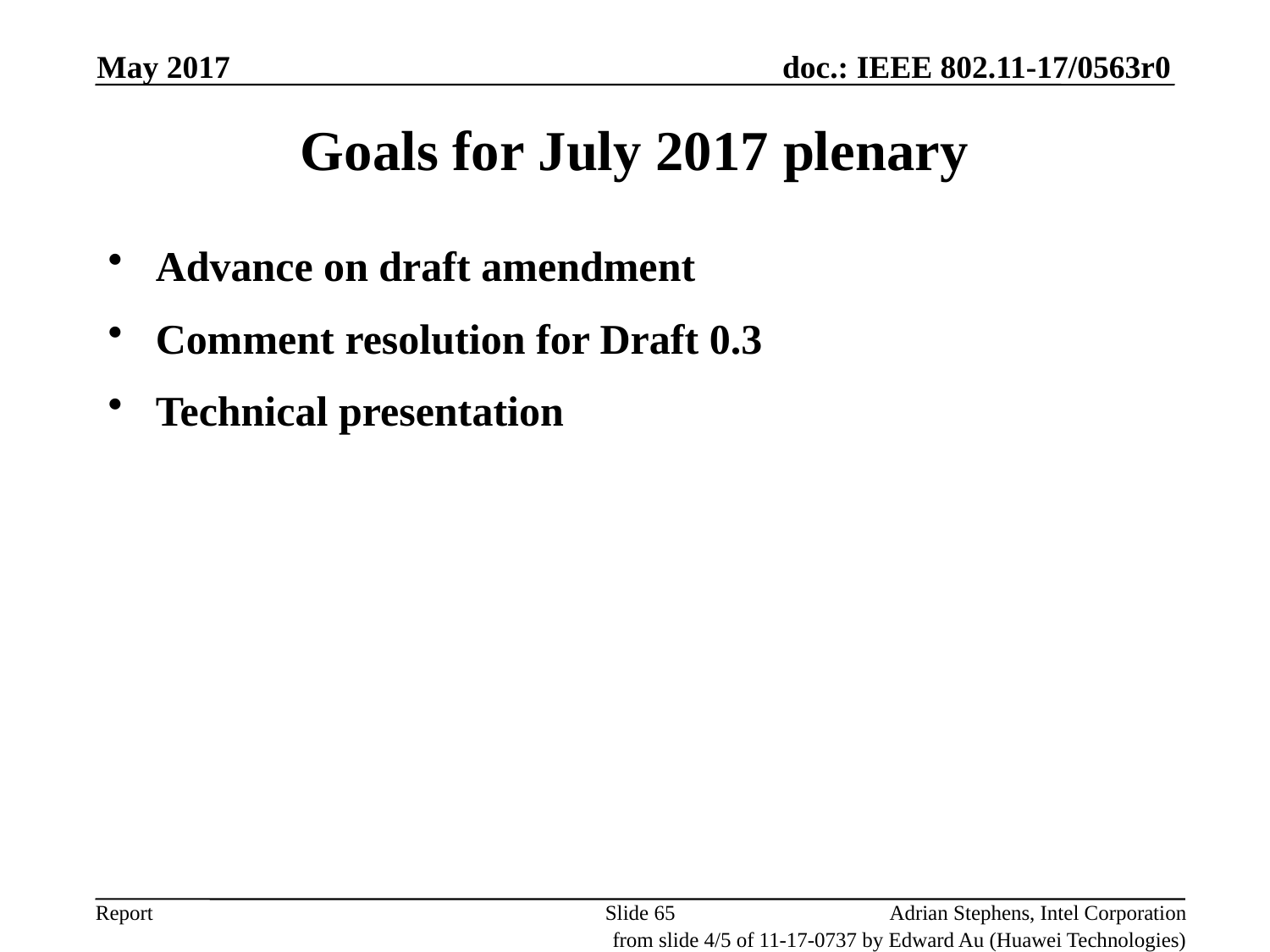

May 2017
Goals for July 2017 plenary
Advance on draft amendment
Comment resolution for Draft 0.3
Technical presentation

Slide 65
Adrian Stephens, Intel Corporation
from slide 4/5 of 11-17-0737 by Edward Au (Huawei Technologies)